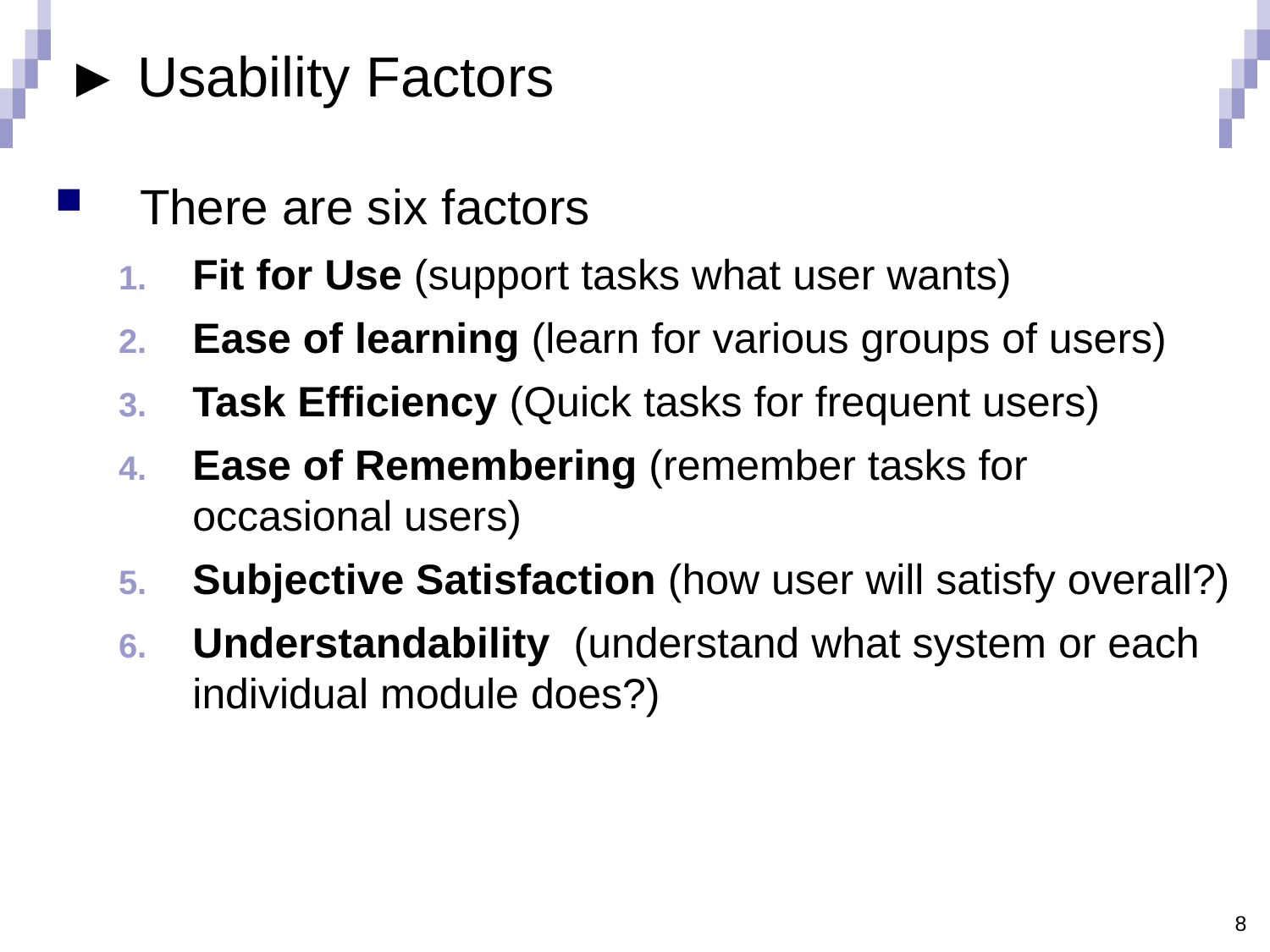

# ► Usability Factors
There are six factors
Fit for Use (support tasks what user wants)
Ease of learning (learn for various groups of users)
Task Efficiency (Quick tasks for frequent users)
Ease of Remembering (remember tasks for occasional users)
Subjective Satisfaction (how user will satisfy overall?)
Understandability  (understand what system or each individual module does?)

8